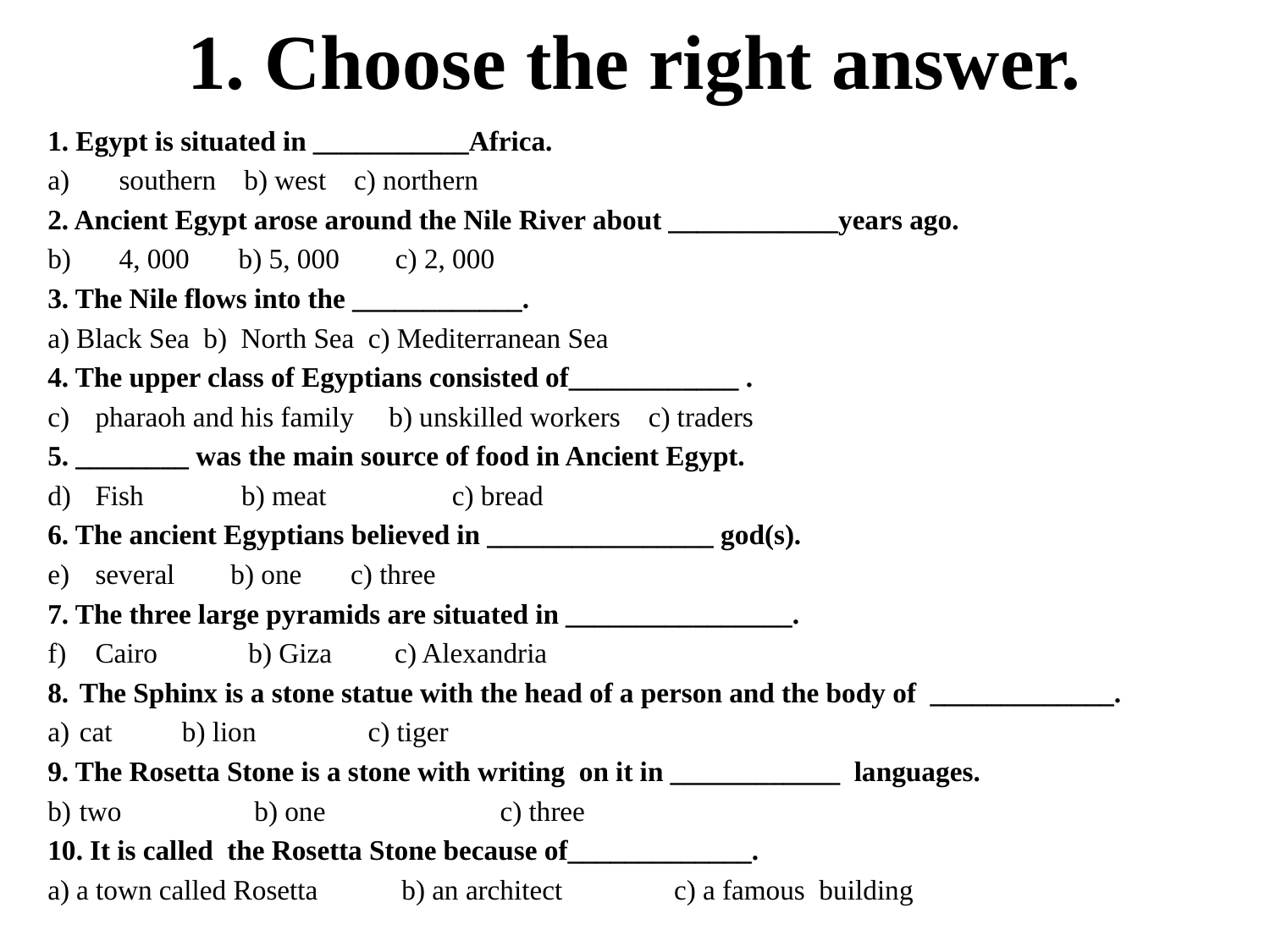

# 1. Choose the right answer.
1. Egypt is situated in ___________Africa.
southern    b) west    c) northern
2. Ancient Egypt arose around the Nile River about ____________years ago.
4, 000       b) 5, 000        c) 2, 000
3. The Nile flows into the ____________.
a) Black Sea  b)  North Sea  c) Mediterranean Sea
4. The upper class of Egyptians consisted of____________ .
pharaoh and his family     b) unskilled workers    c) traders
5. ________ was the main source of food in Ancient Egypt.
Fish              b) meat                  c) bread
6. The ancient Egyptians believed in ________________ god(s).
several        b) one       c) three
7. The three large pyramids are situated in ________________.
Cairo             b) Giza         c) Alexandria
The Sphinx is a stone statue with the head of a person and the body of  _____________.
cat          b) lion                c) tiger
9. The Rosetta Stone is a stone with writing  on it in ____________  languages.
two                   b) one                         c) three
10. It is called  the Rosetta Stone because of_____________.
a) a town called Rosetta            b) an architect                c) a famous  building